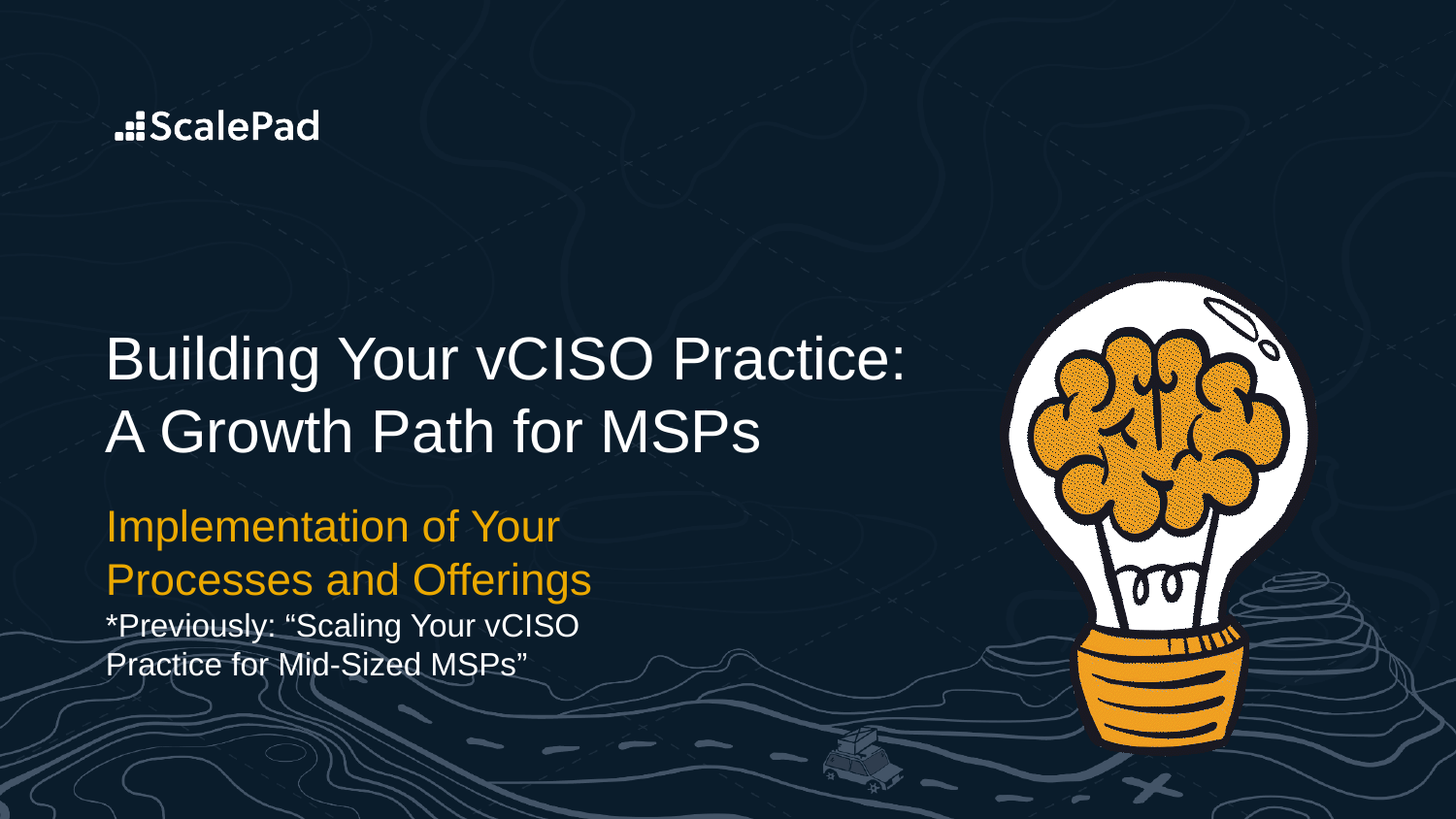

# Building Your vCISO Practice: A Growth Path for MSPs
Implementation of Your Processes and Offerings
*Previously: “Scaling Your vCISO Practice for Mid-Sized MSPs”